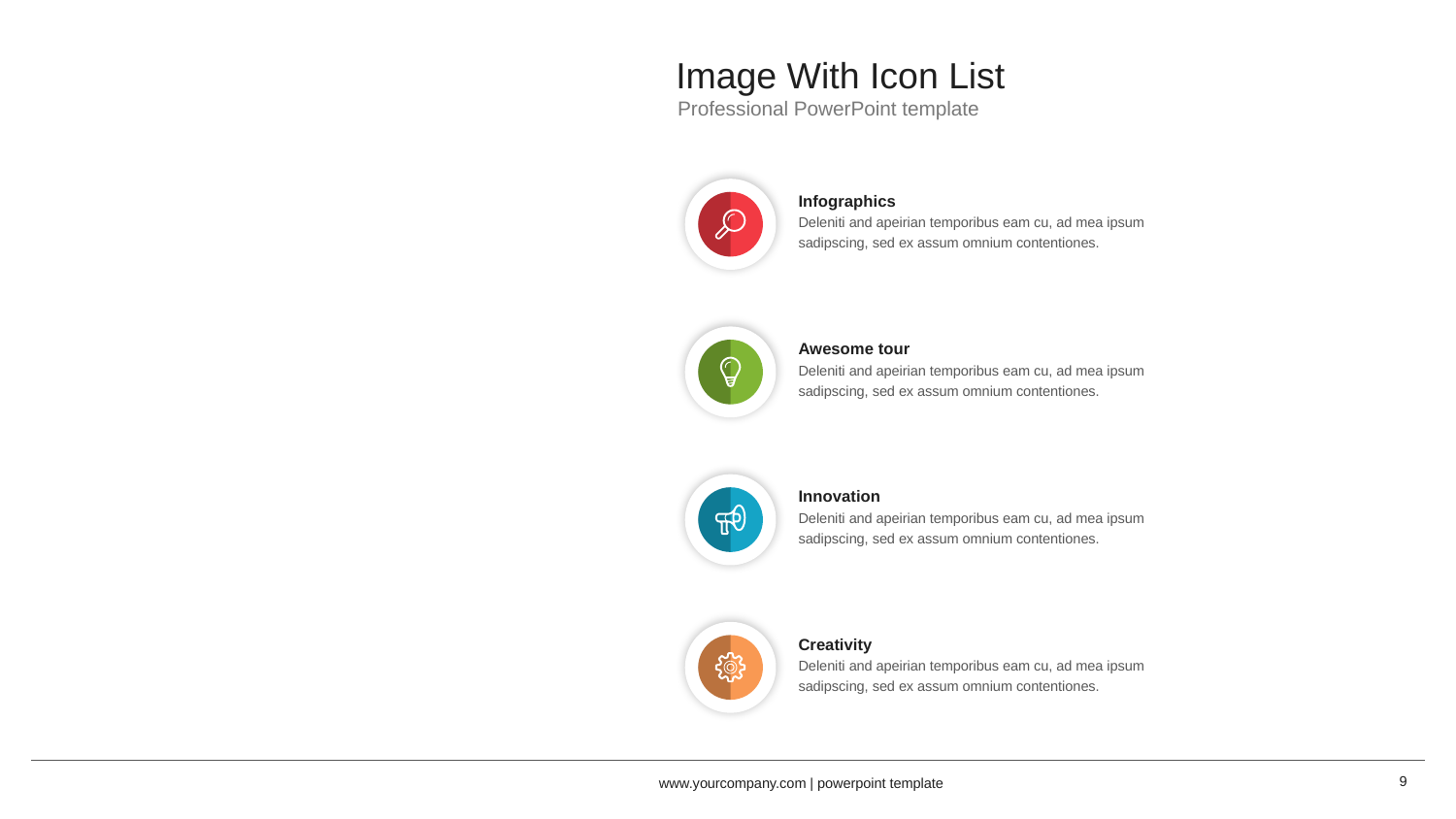

# Image With Icon List
Professional PowerPoint template

Infographics
Deleniti and apeirian temporibus eam cu, ad mea ipsum sadipscing, sed ex assum omnium contentiones.

Awesome tour
Deleniti and apeirian temporibus eam cu, ad mea ipsum sadipscing, sed ex assum omnium contentiones.

Innovation
Deleniti and apeirian temporibus eam cu, ad mea ipsum sadipscing, sed ex assum omnium contentiones.

Creativity
Deleniti and apeirian temporibus eam cu, ad mea ipsum sadipscing, sed ex assum omnium contentiones.

www.yourcompany.com | powerpoint template
9